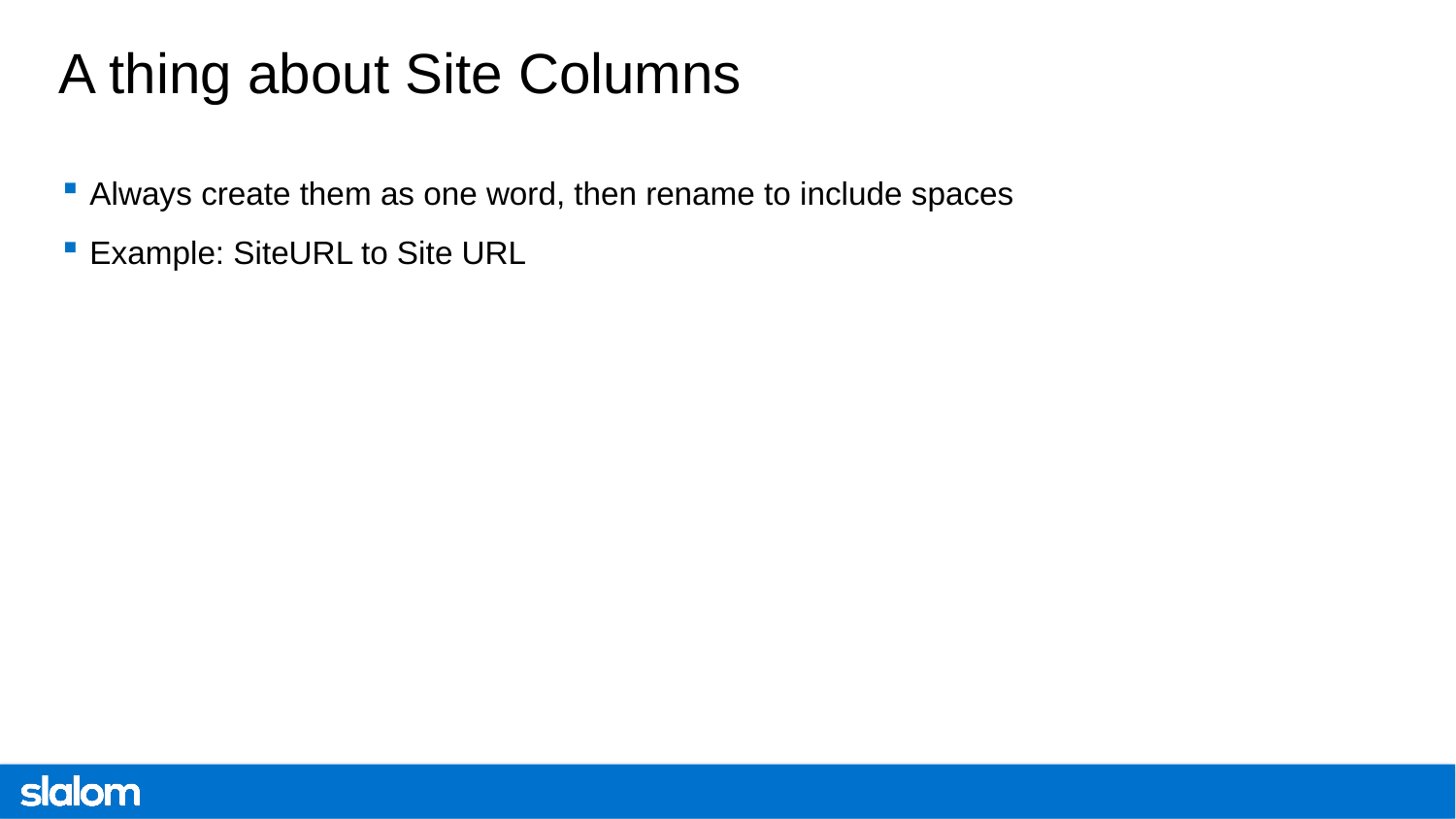

# A thing about Site Columns
Always create them as one word, then rename to include spaces
Example: SiteURL to Site URL